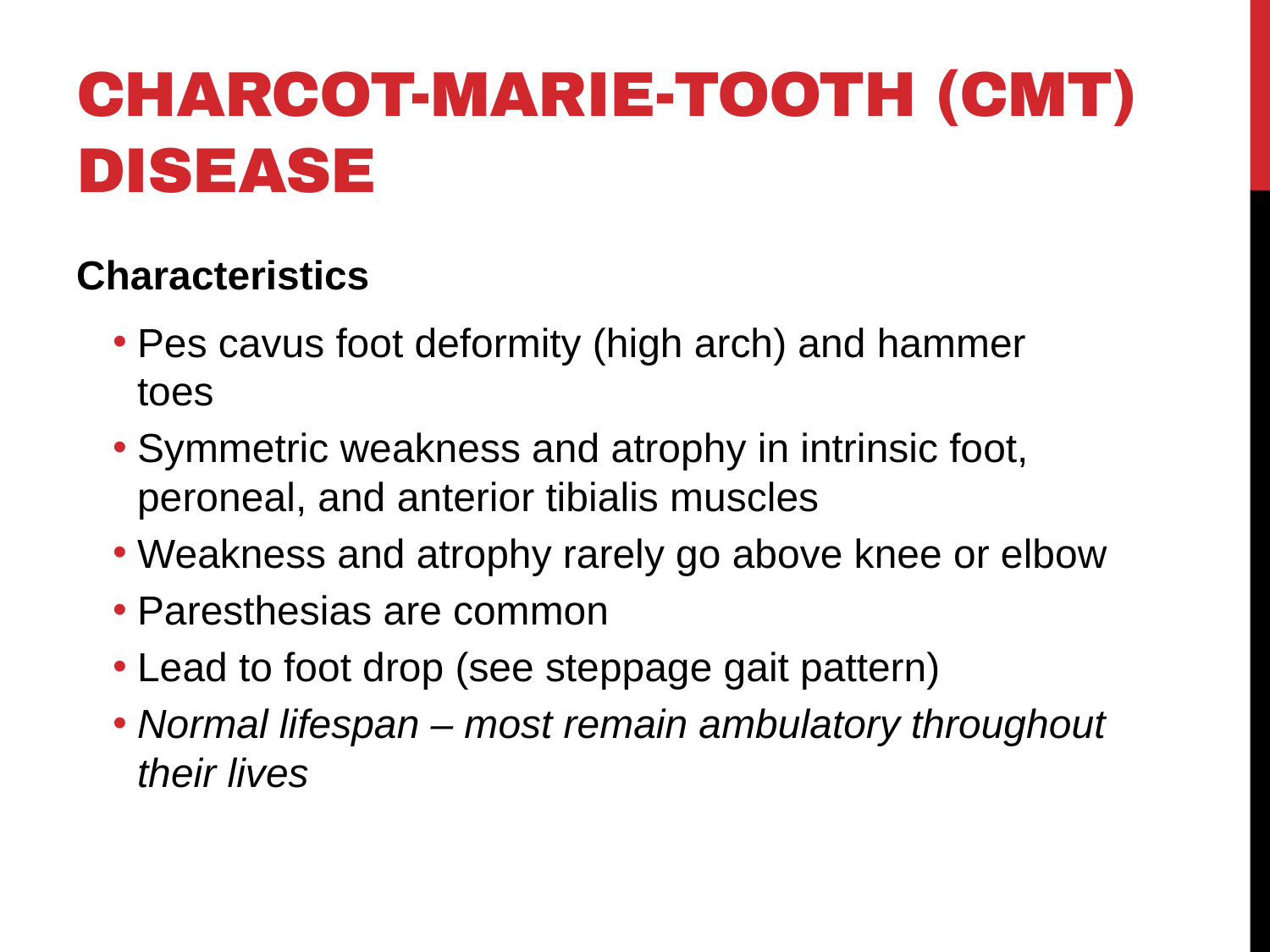

# Charcot-Marie-Tooth (CMT) Disease
Characteristics
Pes cavus foot deformity (high arch) and hammer toes
Symmetric weakness and atrophy in intrinsic foot, peroneal, and anterior tibialis muscles
Weakness and atrophy rarely go above knee or elbow
Paresthesias are common
Lead to foot drop (see steppage gait pattern)
Normal lifespan – most remain ambulatory throughout their lives